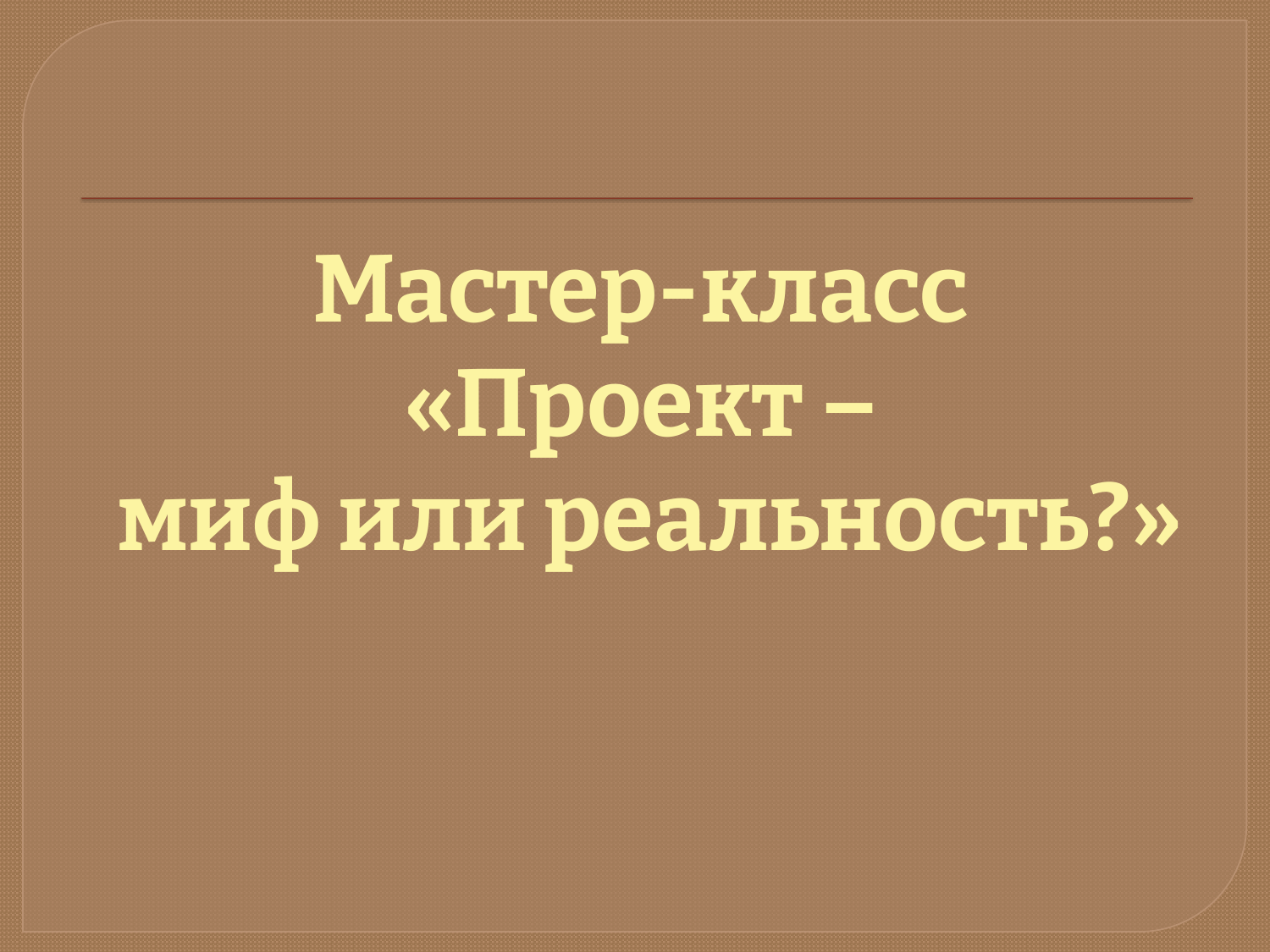

# Мастер-класс «Проект – миф или реальность?»